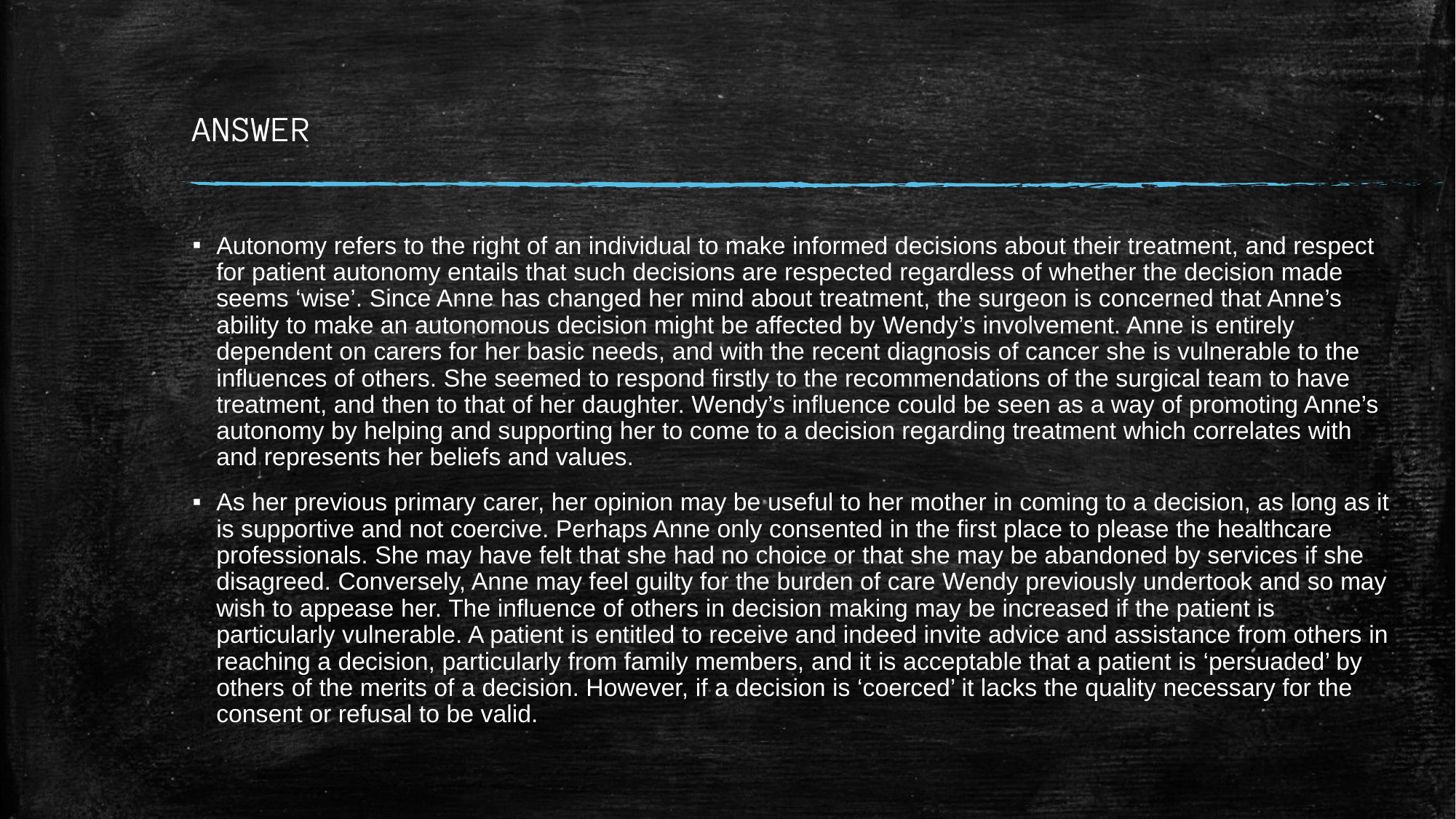

# ANSWER
Autonomy refers to the right of an individual to make informed decisions about their treatment, and respect for patient autonomy entails that such decisions are respected regardless of whether the decision made seems ‘wise’. Since Anne has changed her mind about treatment, the surgeon is concerned that Anne’s ability to make an autonomous decision might be affected by Wendy’s involvement. Anne is entirely dependent on carers for her basic needs, and with the recent diagnosis of cancer she is vulnerable to the influences of others. She seemed to respond firstly to the recommendations of the surgical team to have treatment, and then to that of her daughter. Wendy’s influence could be seen as a way of promoting Anne’s autonomy by helping and supporting her to come to a decision regarding treatment which correlates with and represents her beliefs and values.
As her previous primary carer, her opinion may be useful to her mother in coming to a decision, as long as it is supportive and not coercive. Perhaps Anne only consented in the first place to please the healthcare professionals. She may have felt that she had no choice or that she may be abandoned by services if she disagreed. Conversely, Anne may feel guilty for the burden of care Wendy previously undertook and so may wish to appease her. The influence of others in decision making may be increased if the patient is particularly vulnerable. A patient is entitled to receive and indeed invite advice and assistance from others in reaching a decision, particularly from family members, and it is acceptable that a patient is ‘persuaded’ by others of the merits of a decision. However, if a decision is ‘coerced’ it lacks the quality necessary for the consent or refusal to be valid.